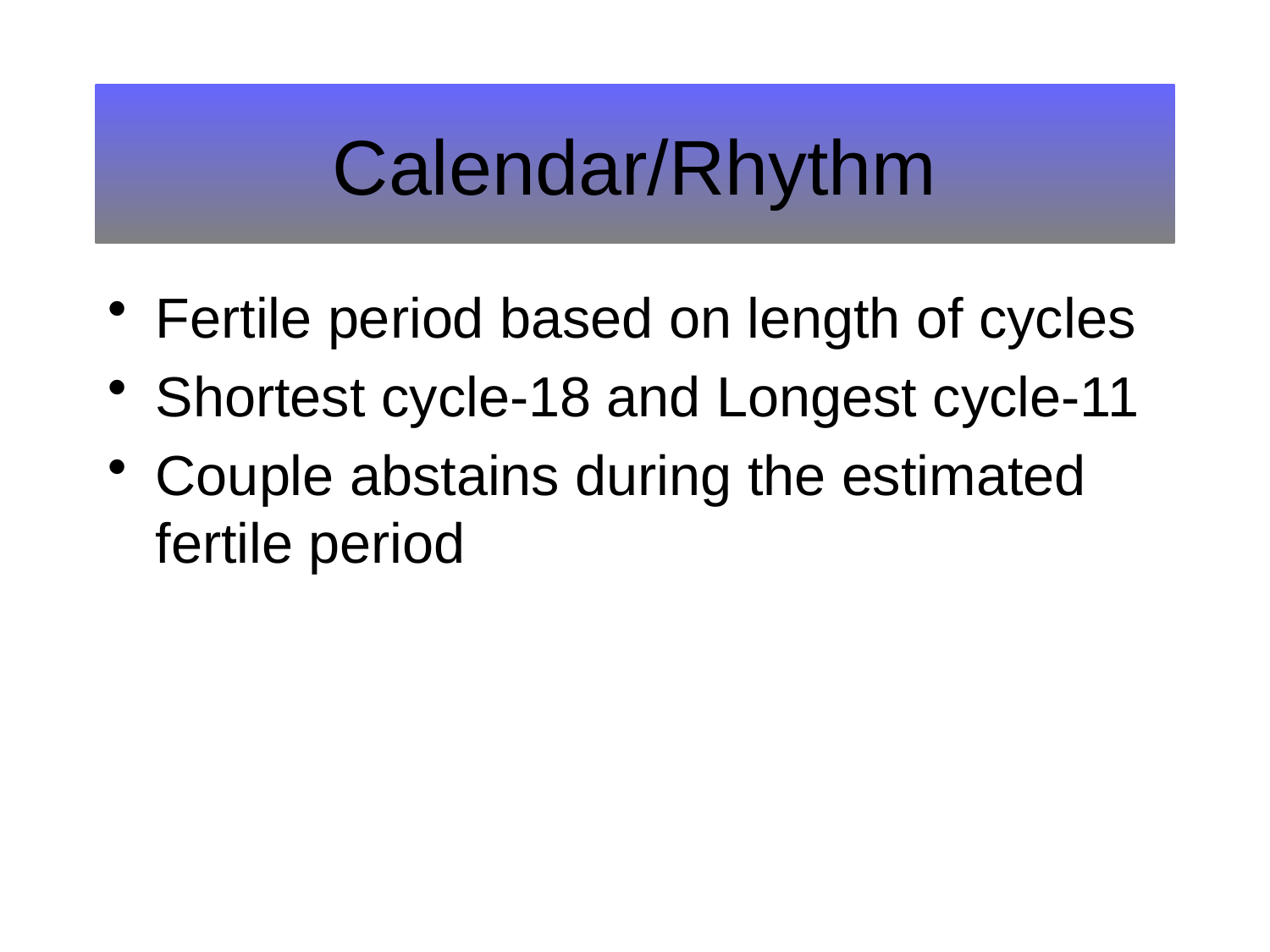

# Calendar/Rhythm
Fertile period based on length of cycles
Shortest cycle-18 and Longest cycle-11
Couple abstains during the estimated fertile period